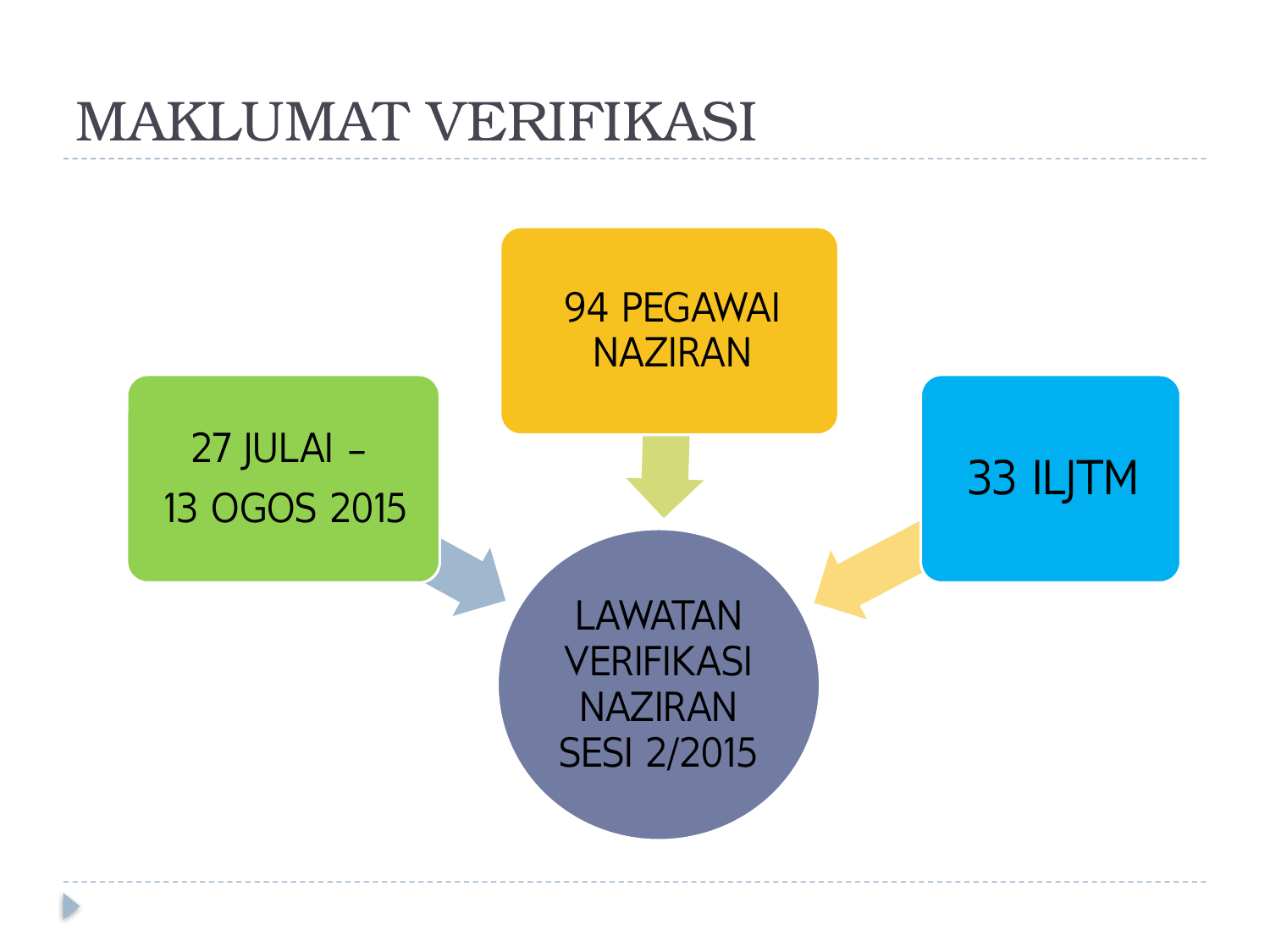

# MAKLUMAT VERIFIKASI
LAWATAN VERIFIKASI NAZIRAN SESI 2/2015
27 JULAI –
13 OGOS 2015
94 PEGAWAI NAZIRAN
33 ILJTM